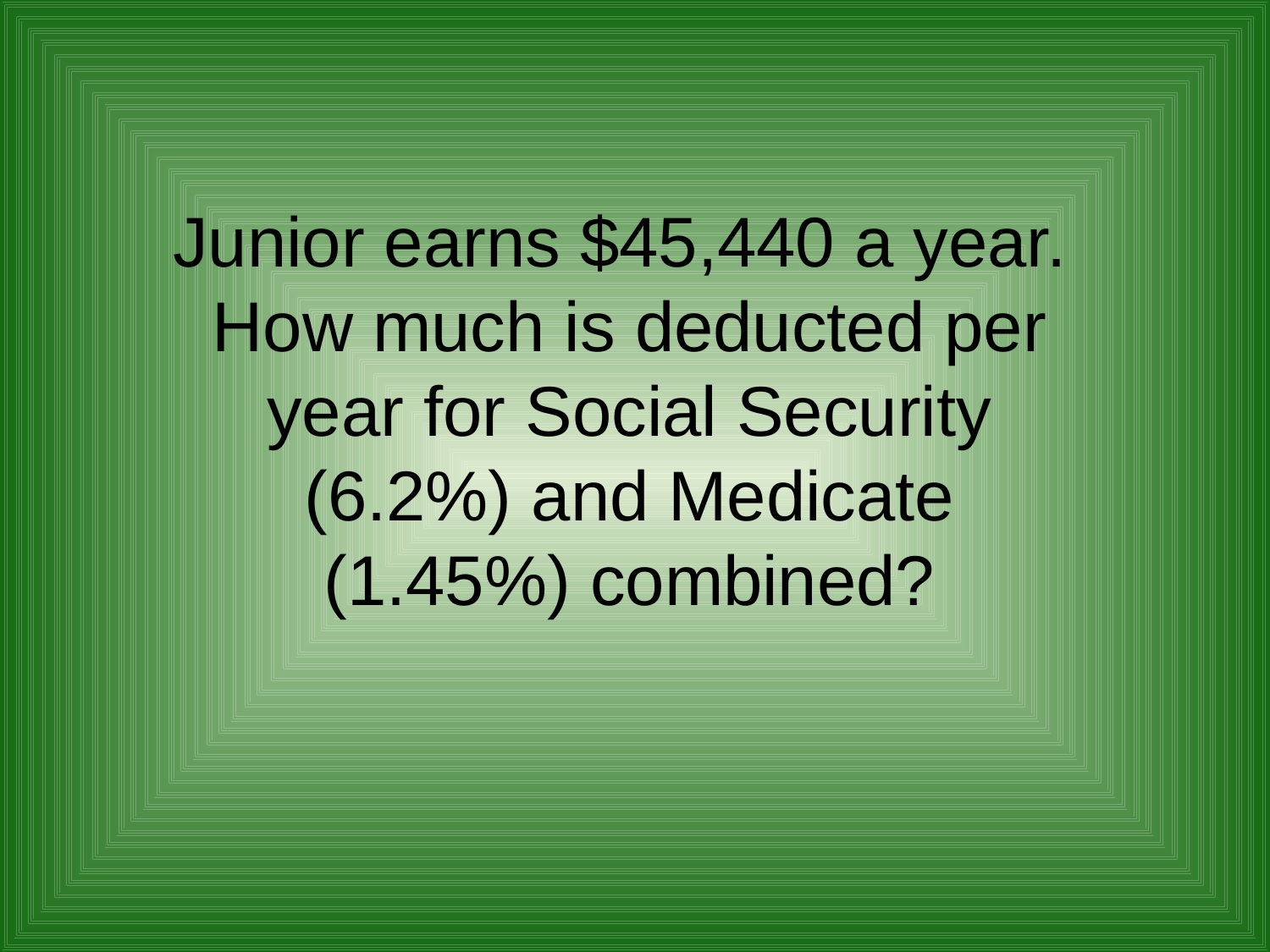

Junior earns $45,440 a year.  How much is deducted per year for Social Security (6.2%) and Medicate (1.45%) combined?